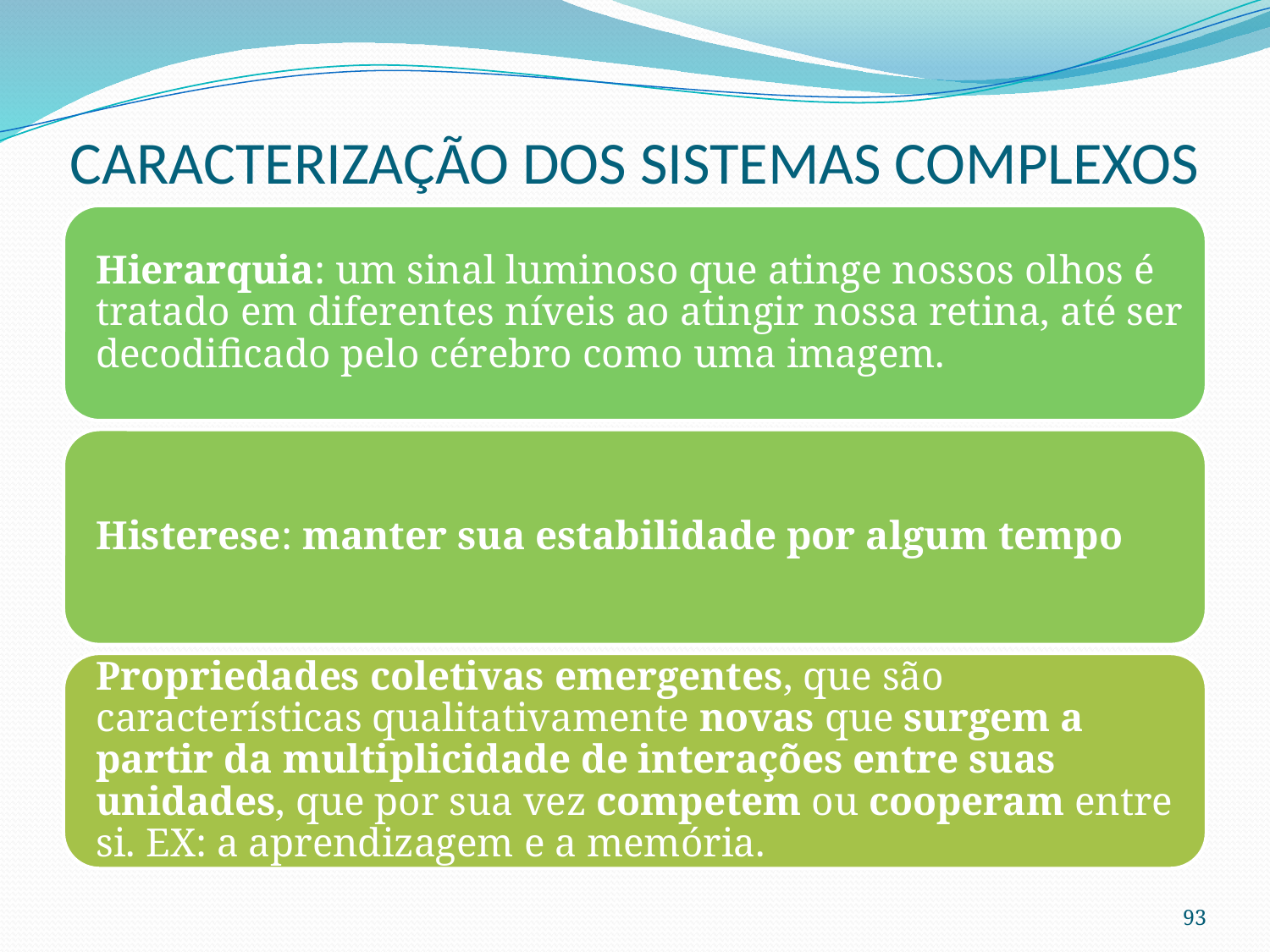

CARACTERIZAÇÃO DOS SISTEMAS COMPLEXOS
Hierarquia: um sinal luminoso que atinge nossos olhos é tratado em diferentes níveis ao atingir nossa retina, até ser decodificado pelo cérebro como uma imagem.
Histerese: manter sua estabilidade por algum tempo
Propriedades coletivas emergentes, que são características qualitativamente novas que surgem a partir da multiplicidade de interações entre suas unidades, que por sua vez competem ou cooperam entre si. EX: a aprendizagem e a memória.
93